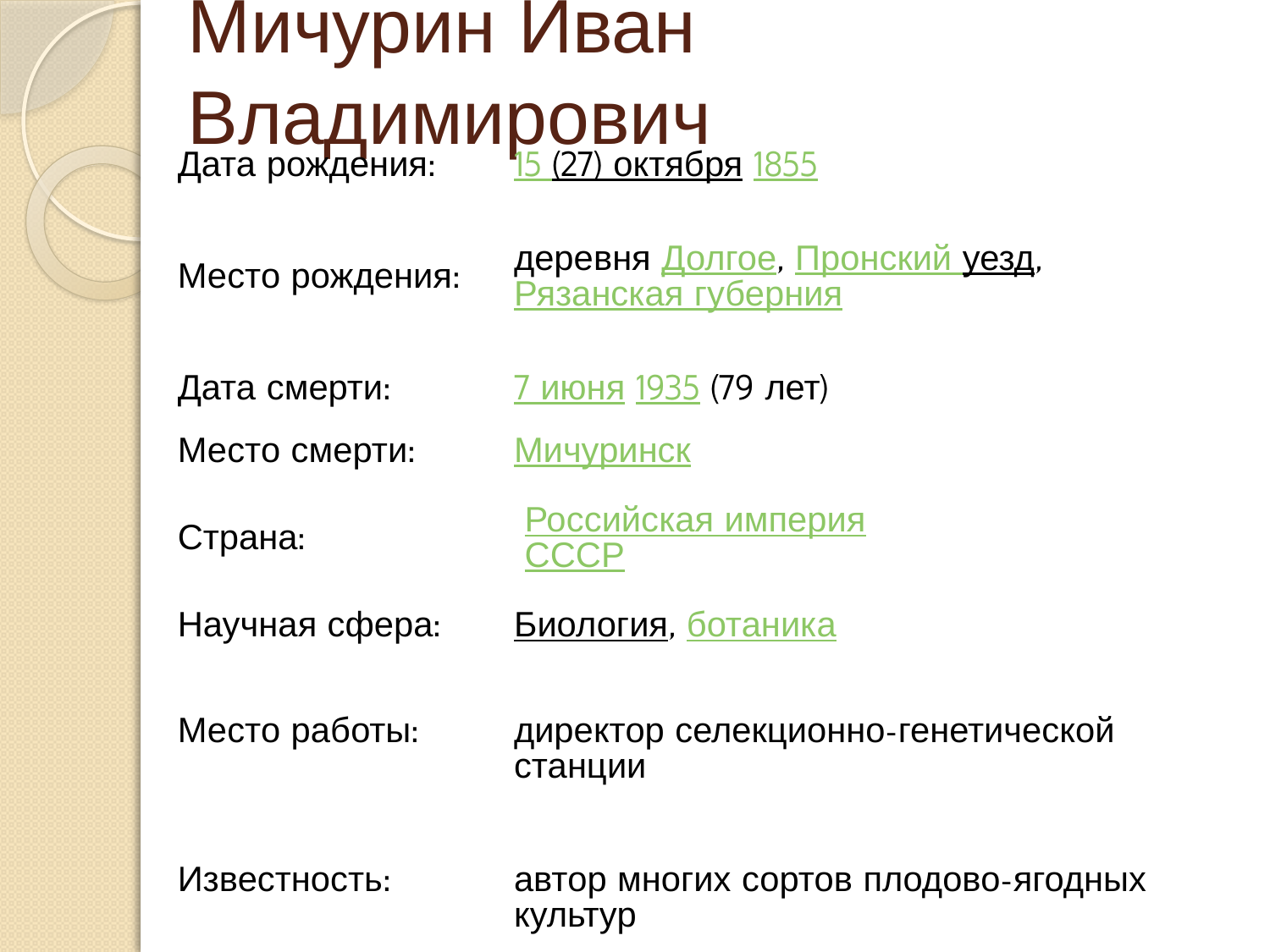

# Мичурин Иван Владимирович
| Дата рождения: | 15 (27) октября 1855 |
| --- | --- |
| Место рождения: | деревня Долгое, Пронский уезд, Рязанская губерния |
| Дата смерти: | 7 июня 1935 (79 лет) |
| Место смерти: | Мичуринск |
| Страна: | Российская империя  СССР |
| Научная сфера: | Биология, ботаника |
| Место работы: | директор селекционно-генетической станции |
| Известность: | автор многих сортов плодово-ягодных культур |